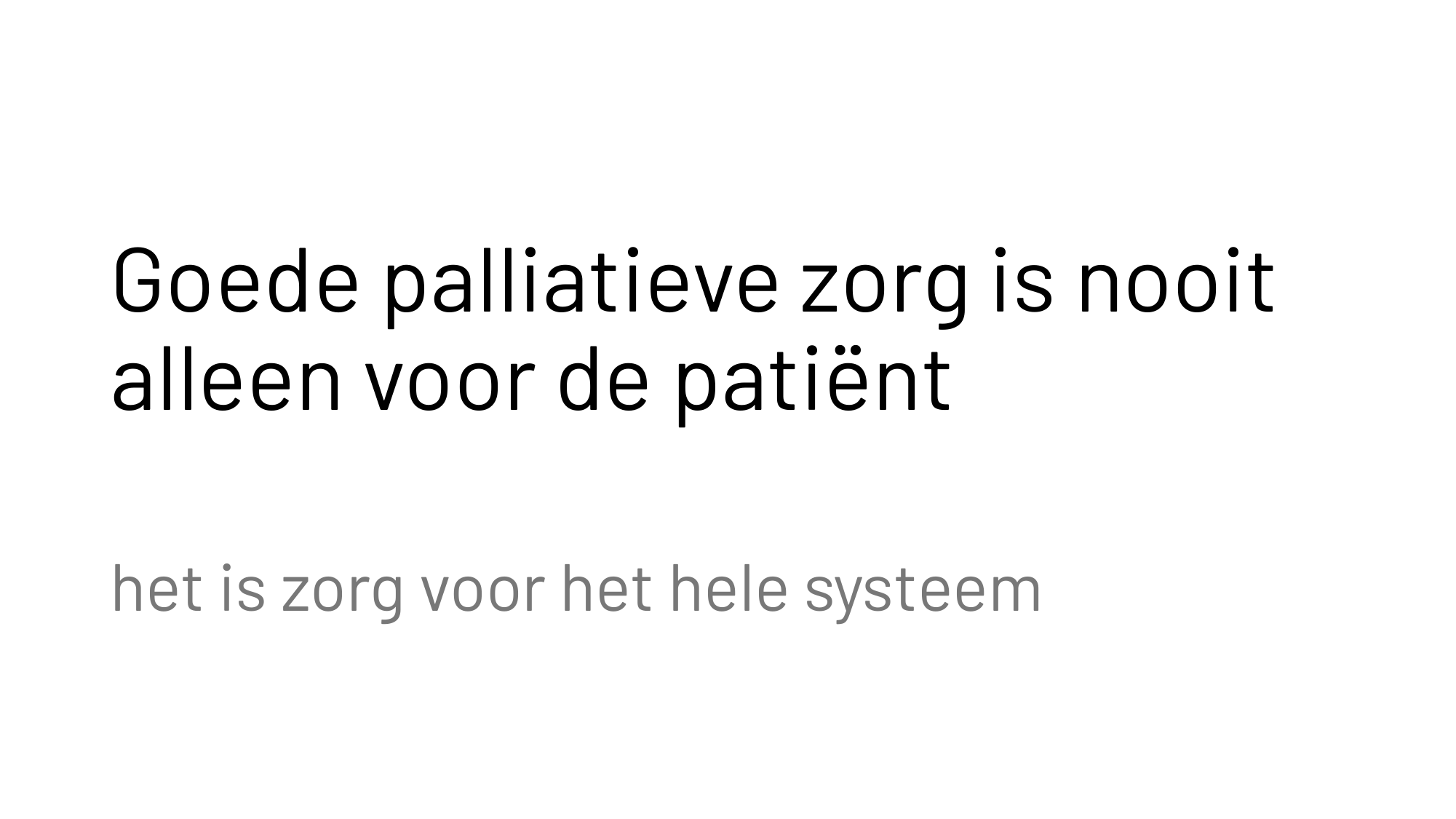

# Goede palliatieve zorg is nooit alleen voor de patiënt
het is zorg voor het hele systeem